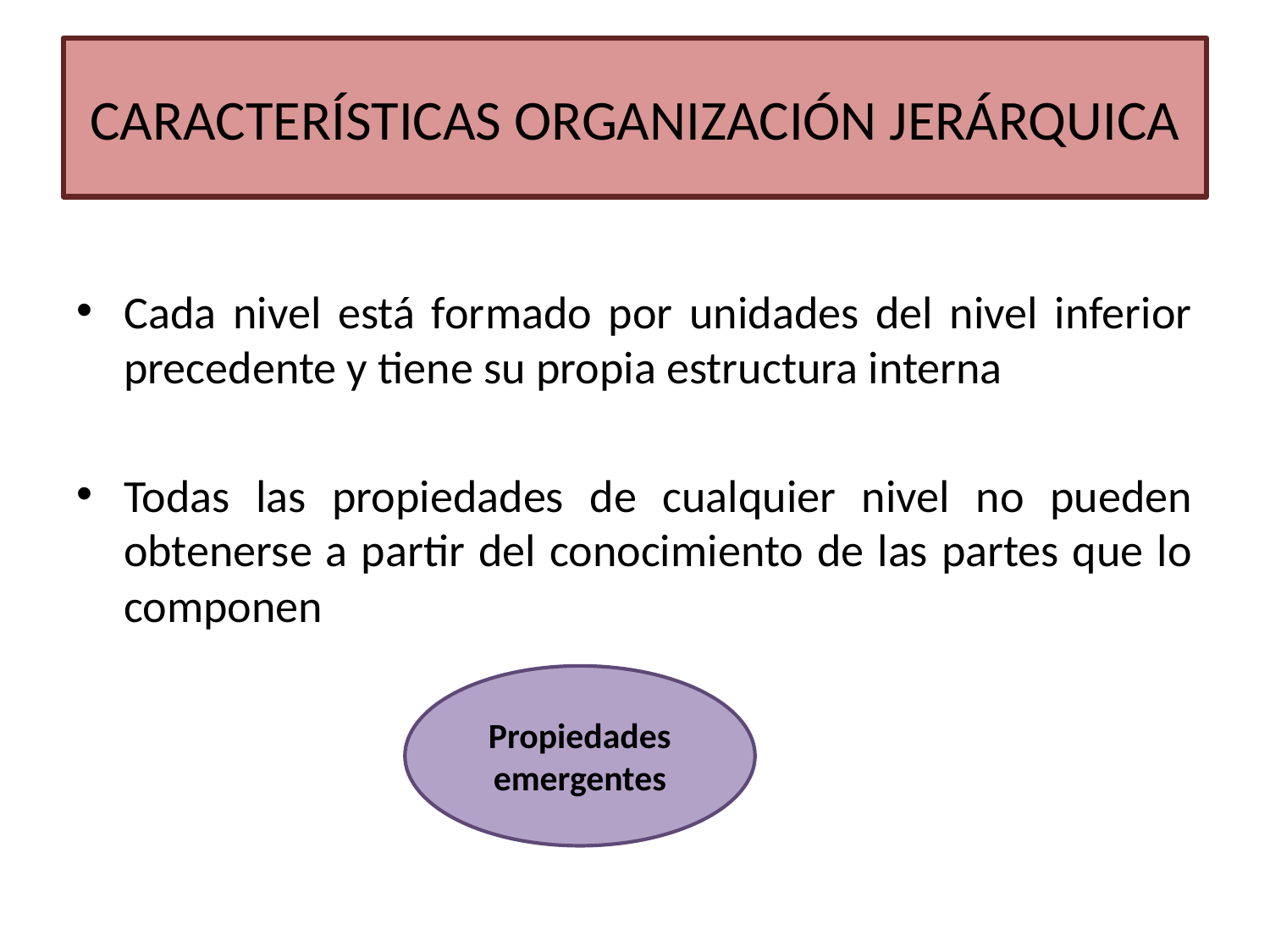

# CARACTERÍSTICAS ORGANIZACIÓN JERÁRQUICA
Cada nivel está formado por unidades del nivel inferior precedente y tiene su propia estructura interna

Todas las propiedades de cualquier nivel no pueden obtenerse a partir del conocimiento de las partes que lo componen

Propiedades emergentes